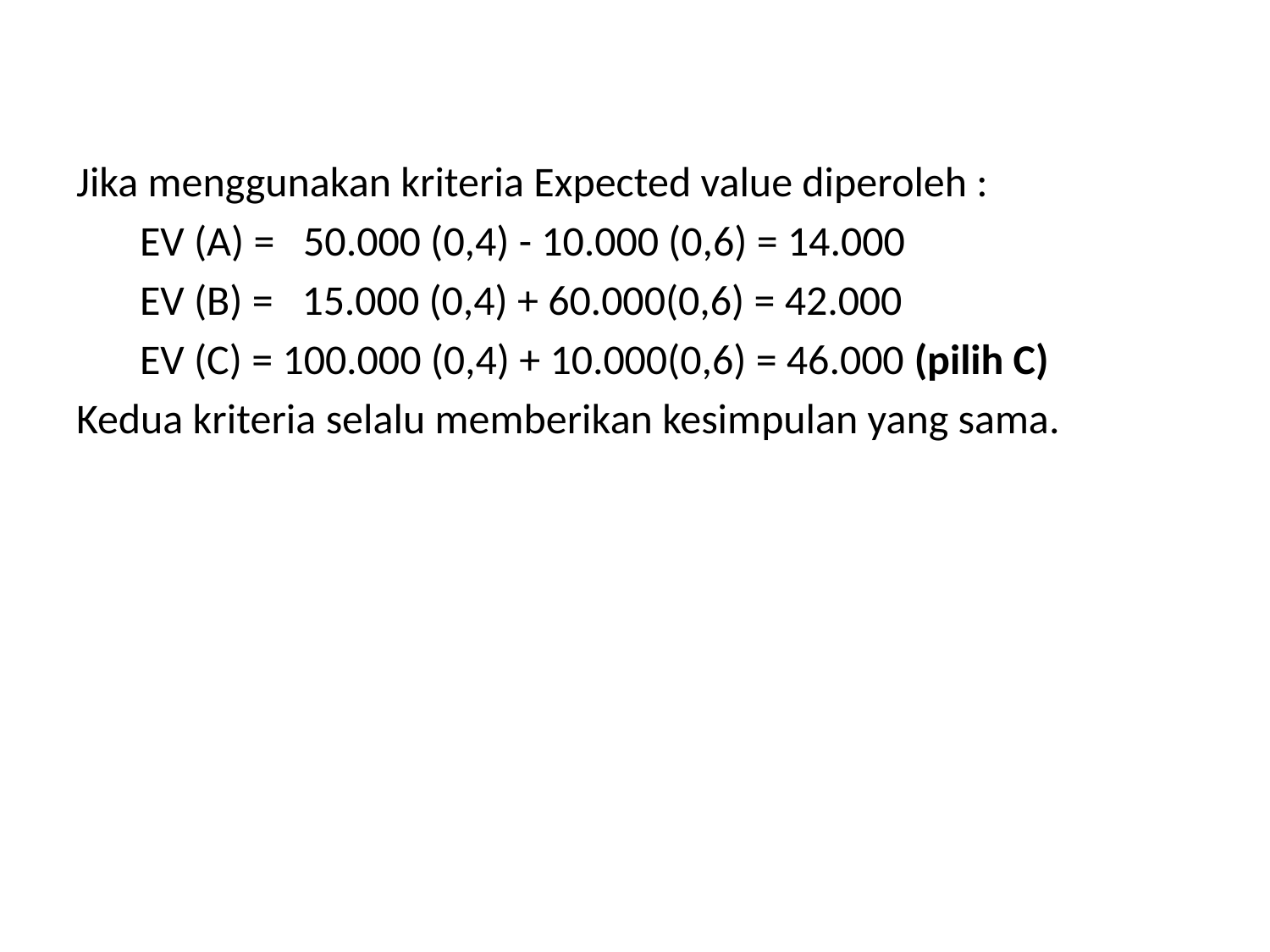

Jika menggunakan kriteria Expected value diperoleh :
EV (A) =   50.000 (0,4) - 10.000 (0,6) = 14.000
EV (B) =   15.000 (0,4) + 60.000(0,6) = 42.000
EV (C) = 100.000 (0,4) + 10.000(0,6) = 46.000 (pilih C)
Kedua kriteria selalu memberikan kesimpulan yang sama.